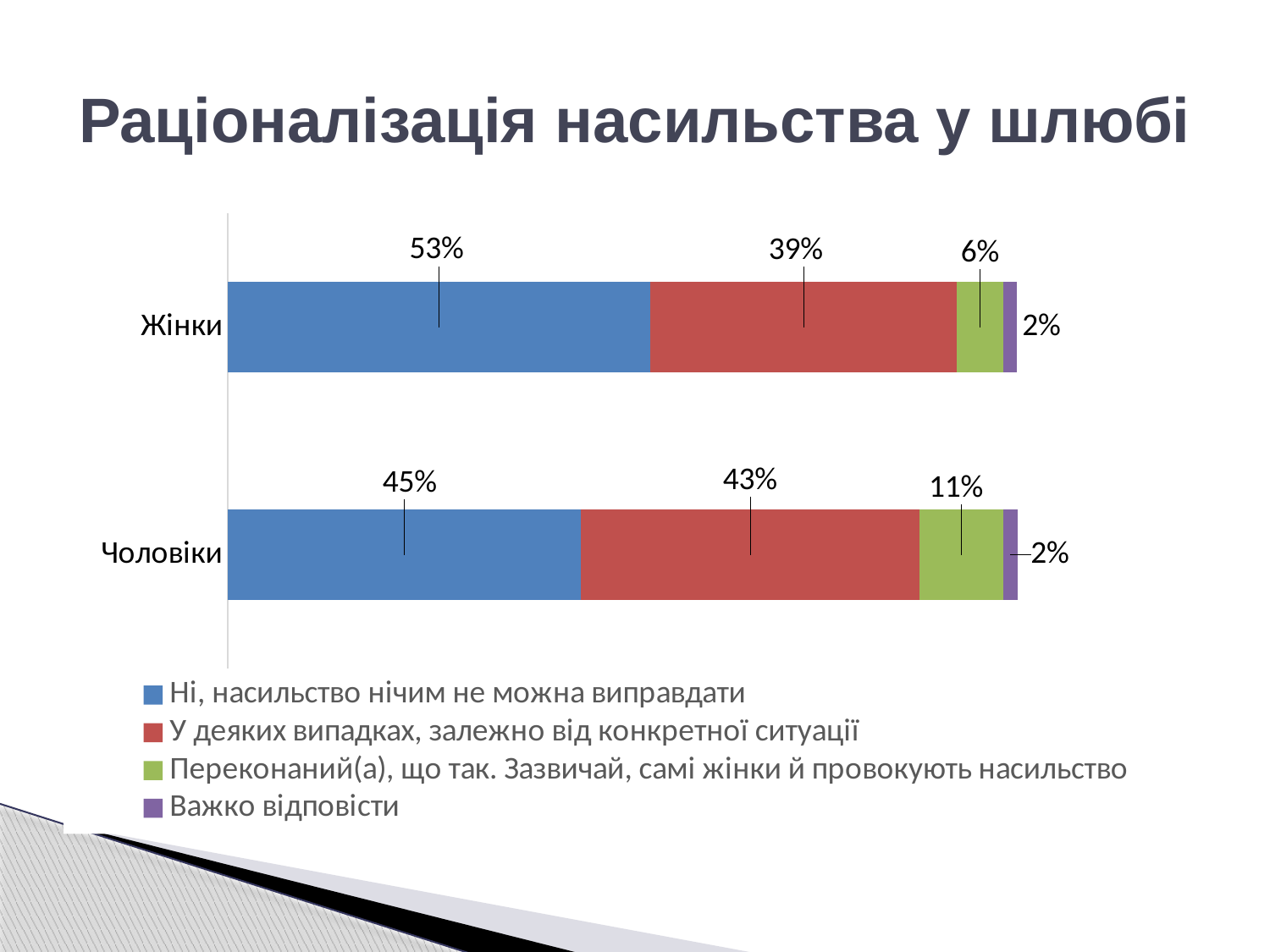

# Раціоналізація насильства у шлюбі

### Chart

| Category | Ні, насильство нічим не можна виправдати | У деяких випадках, залежно від конкретної ситуації | Переконаний(а), що так. Зазвичай, самі жінки й провокують насильство | Важко відповісти |
|---|---|---|---|---|
| Чоловіки | 0.4463768115942106 | 0.4275362318840639 | 0.10579710144927691 | 0.018840579710145352 |
| Жінки | 0.5339506172839537 | 0.3876543209876626 | 0.05802469135802584 | 0.017283950617284 |